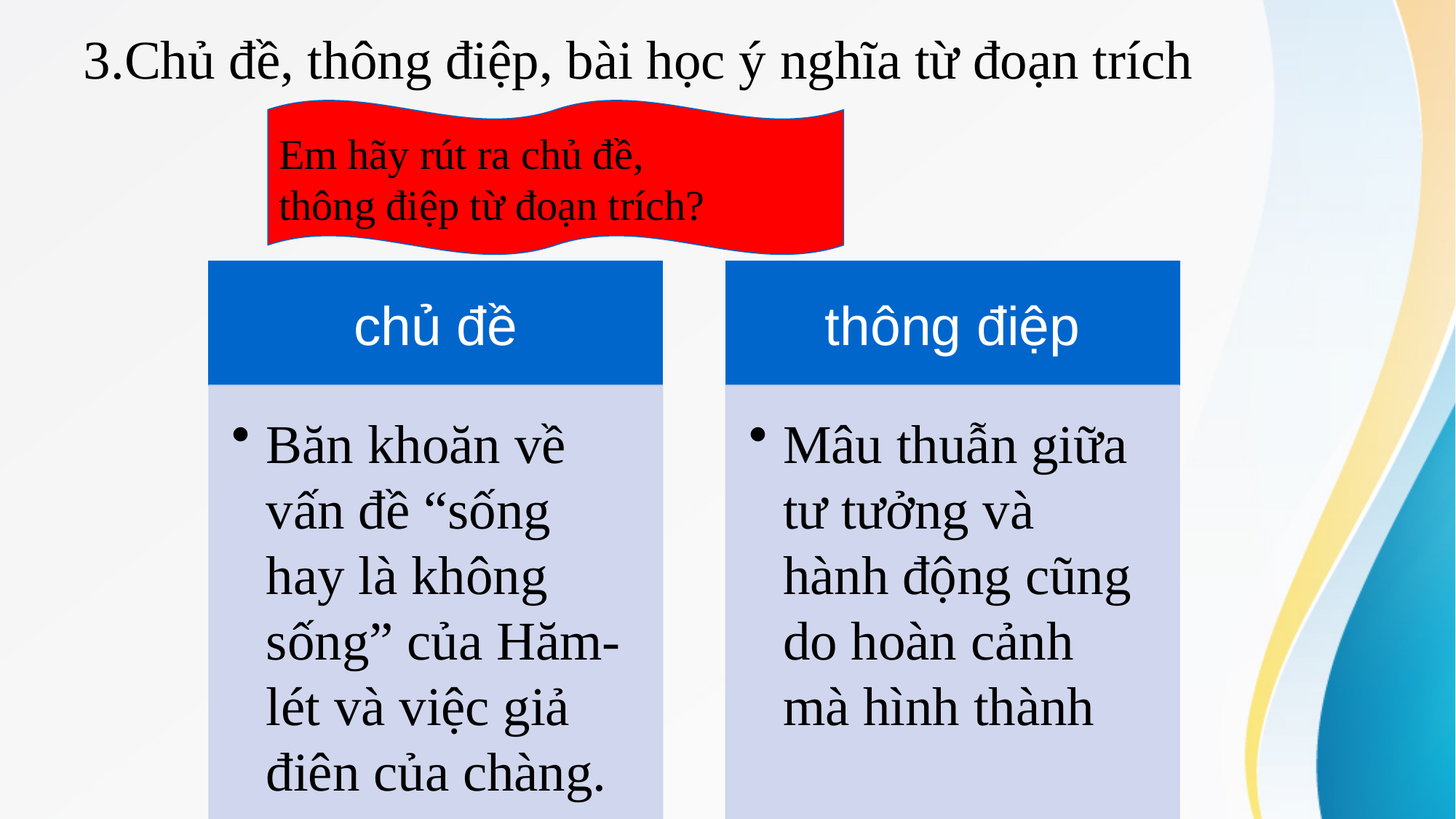

# 3.Chủ đề, thông điệp, bài học ý nghĩa từ đoạn trích
Em hãy rút ra chủ đề,
thông điệp từ đoạn trích?
chủ đề
Băn khoăn về vấn đề “sống hay là không sống” của Hăm-lét và việc giả điên của chàng.
thông điệp
Mâu thuẫn giữa tư tưởng và hành động cũng do hoàn cảnh mà hình thành